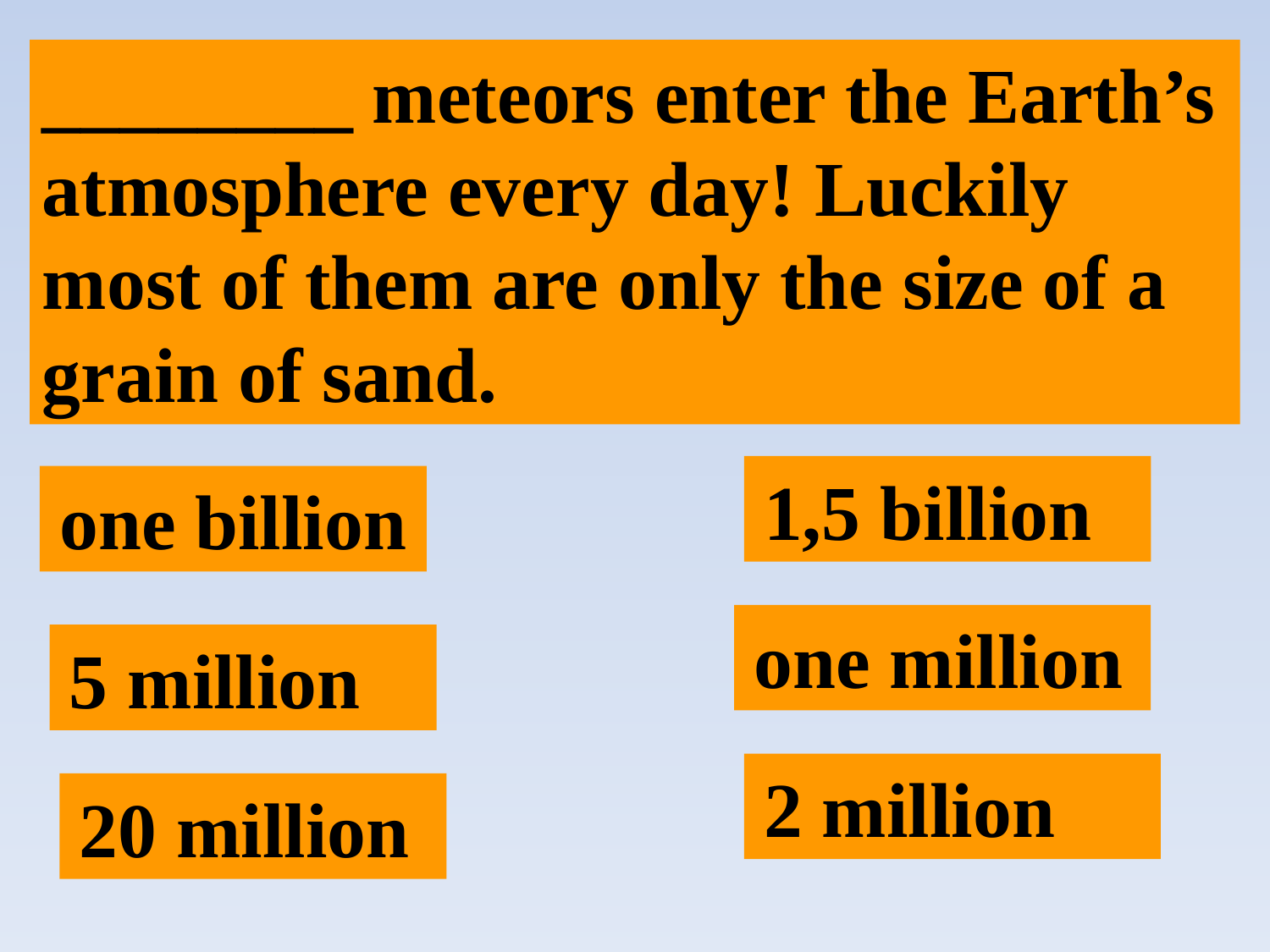

________ meteors enter the Earth’s atmosphere every day! Luckily most of them are only the size of a grain of sand.
 1,5 billion
 one billion
 one million
 5 million
 2 million
 20 million